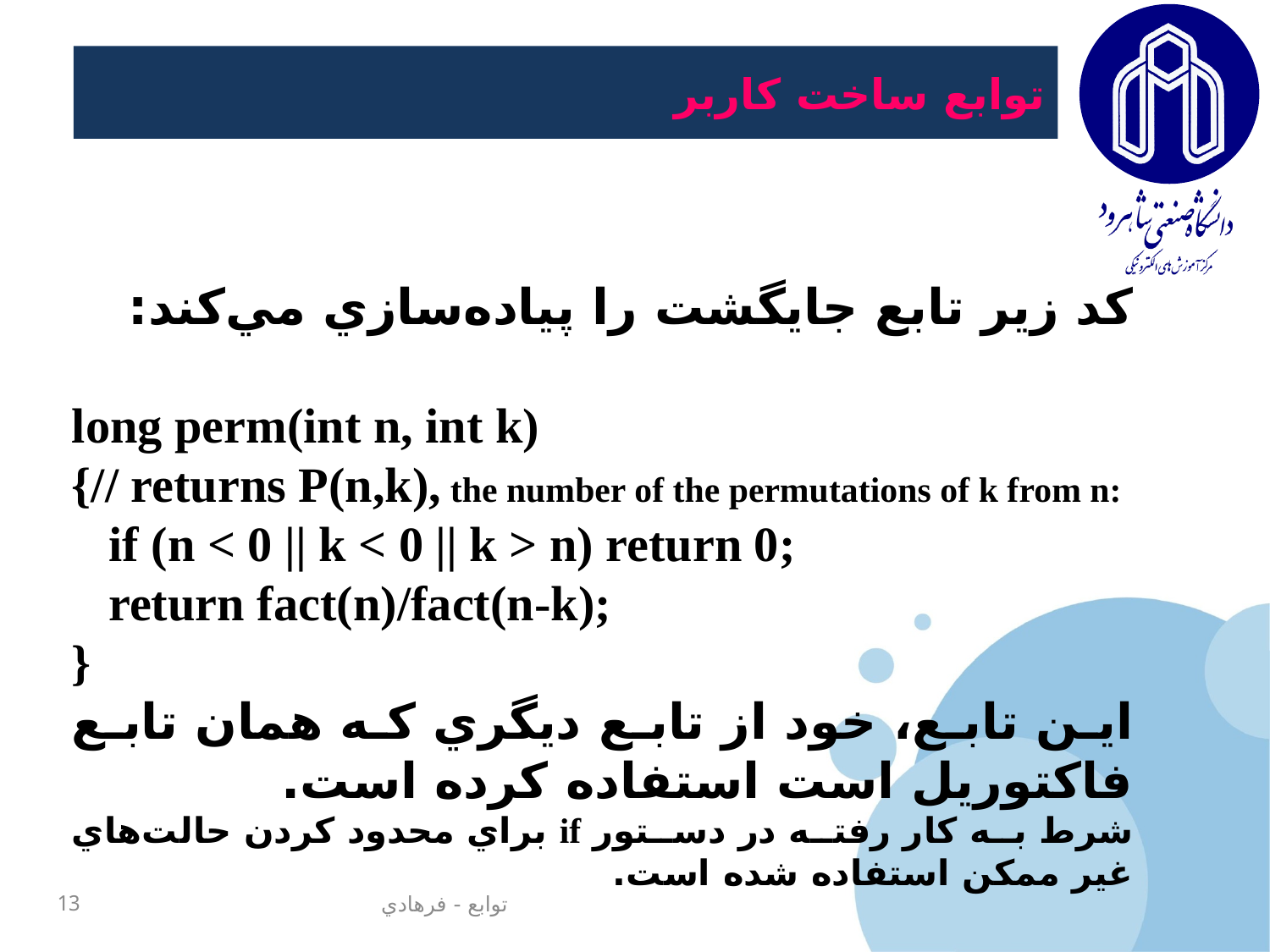

# توابع ساخت كاربر
كد زير تابع جايگشت را پياده‌سازي‌ مي‌كند:

long perm(int n, int k)
{// returns P(n,k), the number of the permutations of k from n:
   if (n < 0 || k < 0 || k > n) return 0;
   return fact(n)/fact(n-k);
}
اين تابع، خود از تابع ديگري که همان تابع فاکتوريل است استفاده کرده است.
شرط به کار رفته در دستور if براي محدود کردن حالت‌هاي غير ممکن استفاده شده است.
13
توابع - فرهادي